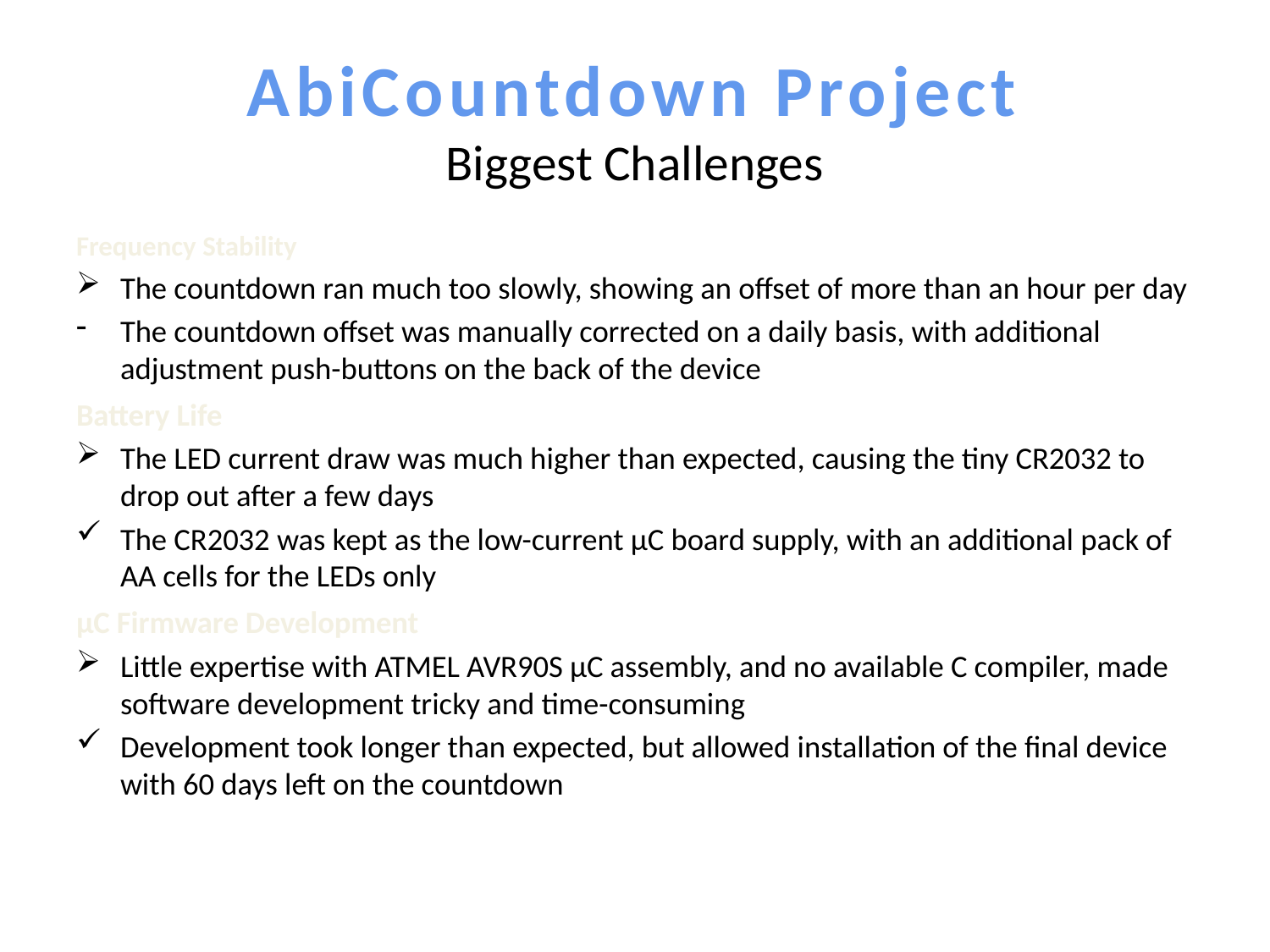

# AbiCountdown Project Biggest Challenges
Frequency Stability
The countdown ran much too slowly, showing an offset of more than an hour per day
The countdown offset was manually corrected on a daily basis, with additional adjustment push-buttons on the back of the device
Battery Life
The LED current draw was much higher than expected, causing the tiny CR2032 to drop out after a few days
The CR2032 was kept as the low-current µC board supply, with an additional pack of AA cells for the LEDs only
µC Firmware Development
Little expertise with ATMEL AVR90S µC assembly, and no available C compiler, made software development tricky and time-consuming
Development took longer than expected, but allowed installation of the final device with 60 days left on the countdown